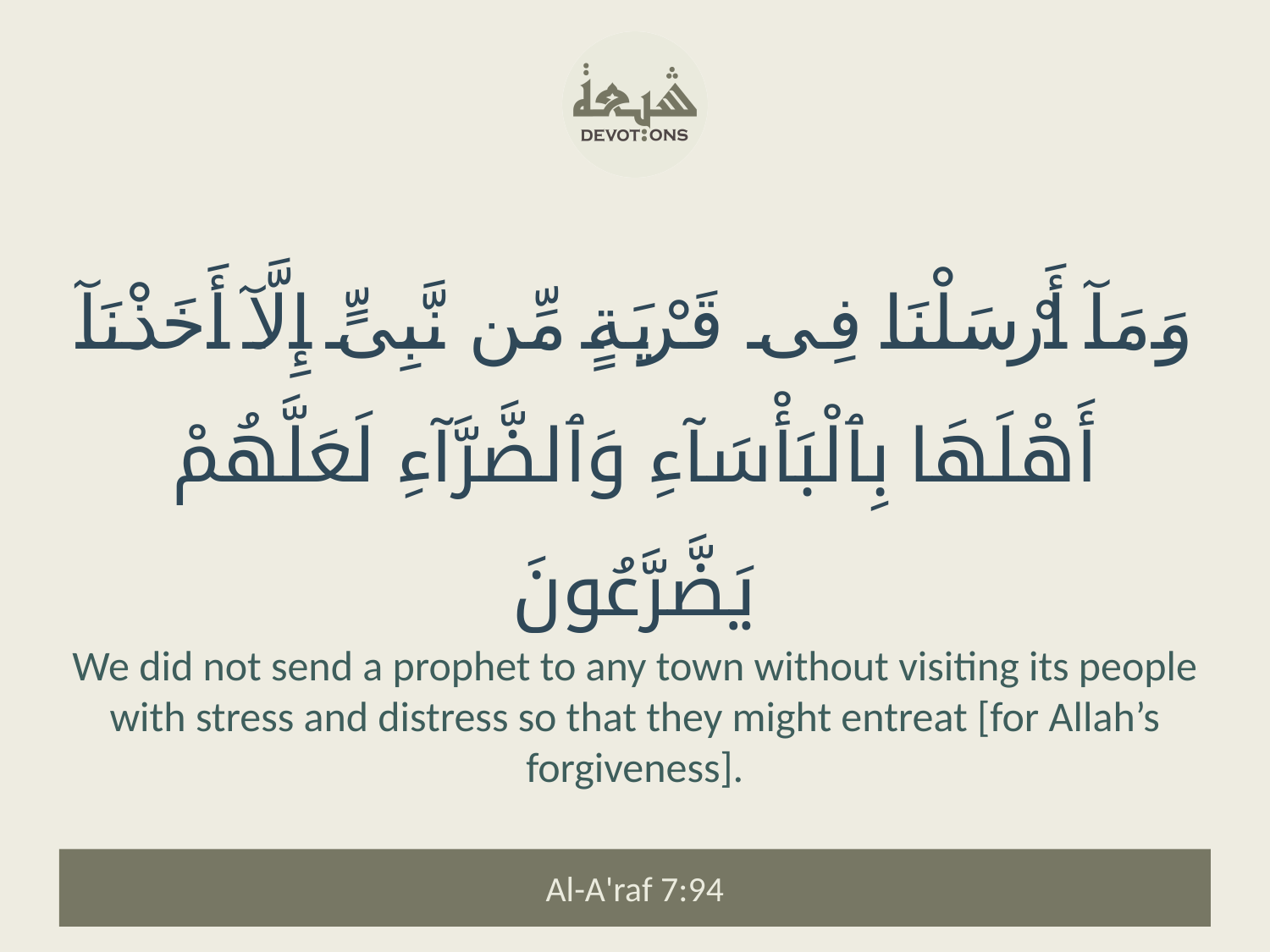

وَمَآ أَرْسَلْنَا فِى قَرْيَةٍ مِّن نَّبِىٍّ إِلَّآ أَخَذْنَآ أَهْلَهَا بِٱلْبَأْسَآءِ وَٱلضَّرَّآءِ لَعَلَّهُمْ يَضَّرَّعُونَ
We did not send a prophet to any town without visiting its people with stress and distress so that they might entreat [for Allah’s forgiveness].
Al-A'raf 7:94